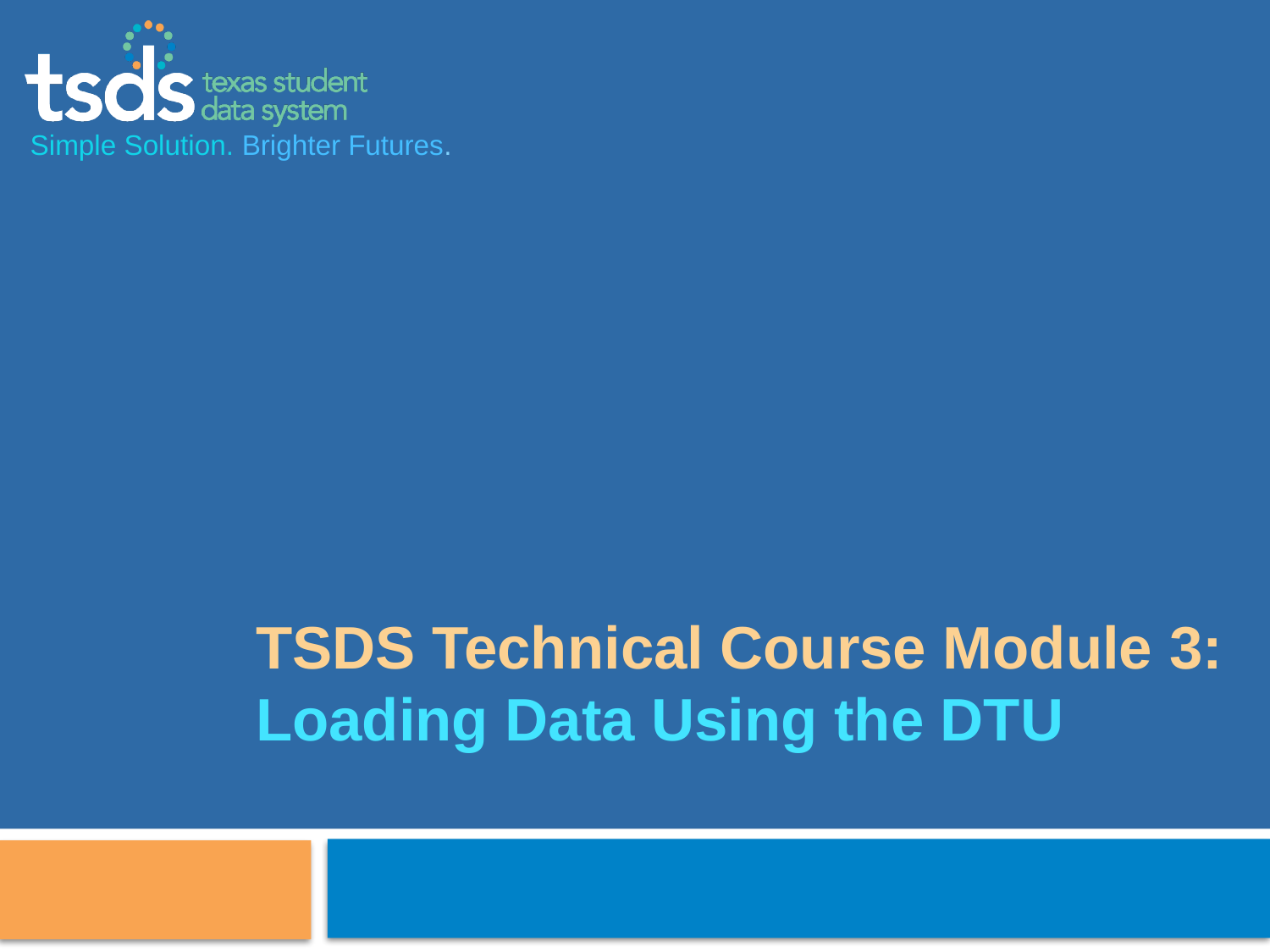

Simple Solution. Brighter Futures.
# TSDS Technical Course Module 3: Loading Data Using the DTU